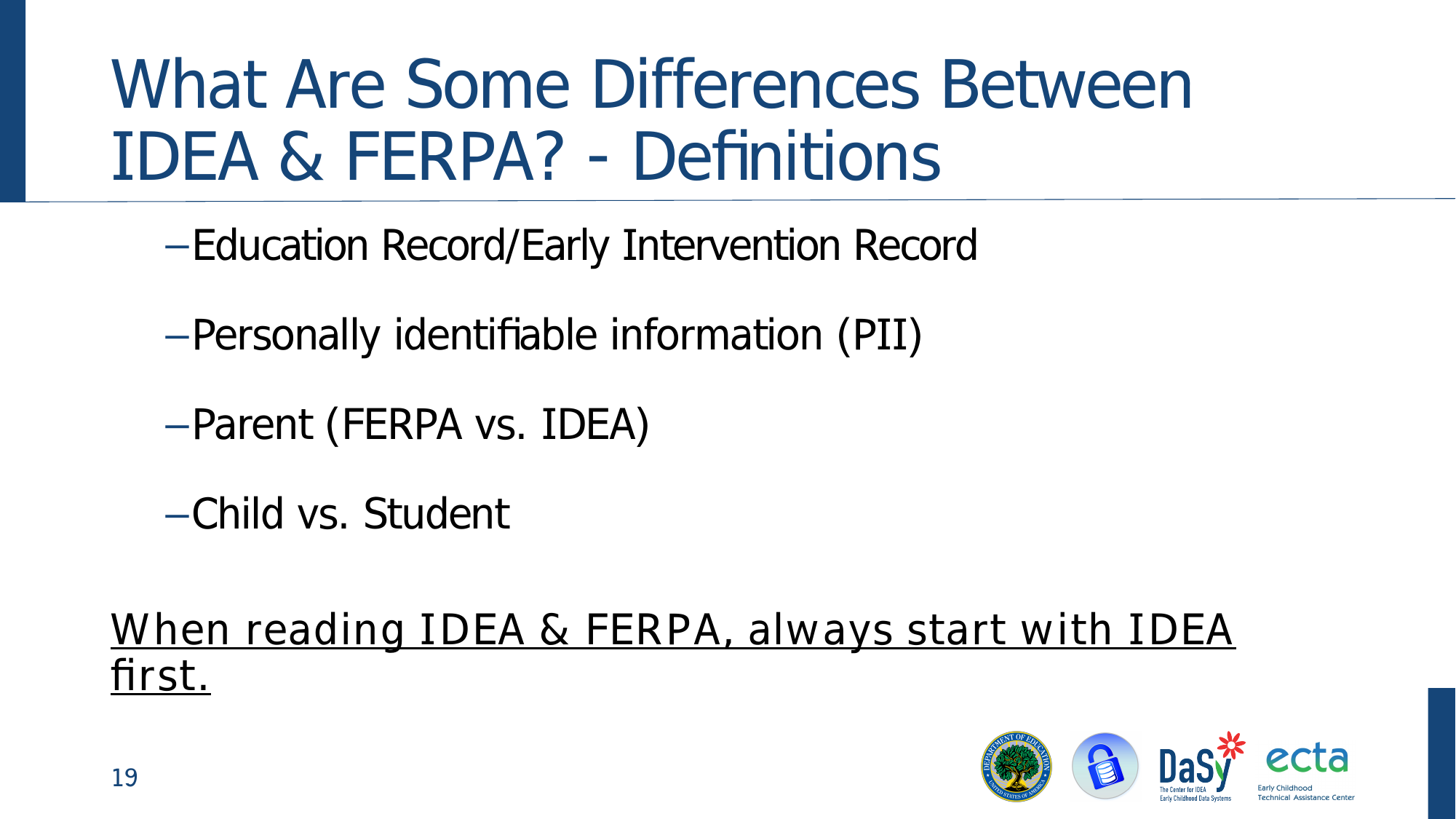

# What Are Some Differences Between IDEA & FERPA? - Definitions
Education Record/Early Intervention Record
Personally identifiable information (PII)
Parent (FERPA vs. IDEA)
Child vs. Student
When reading IDEA & FERPA, always start with IDEA first.